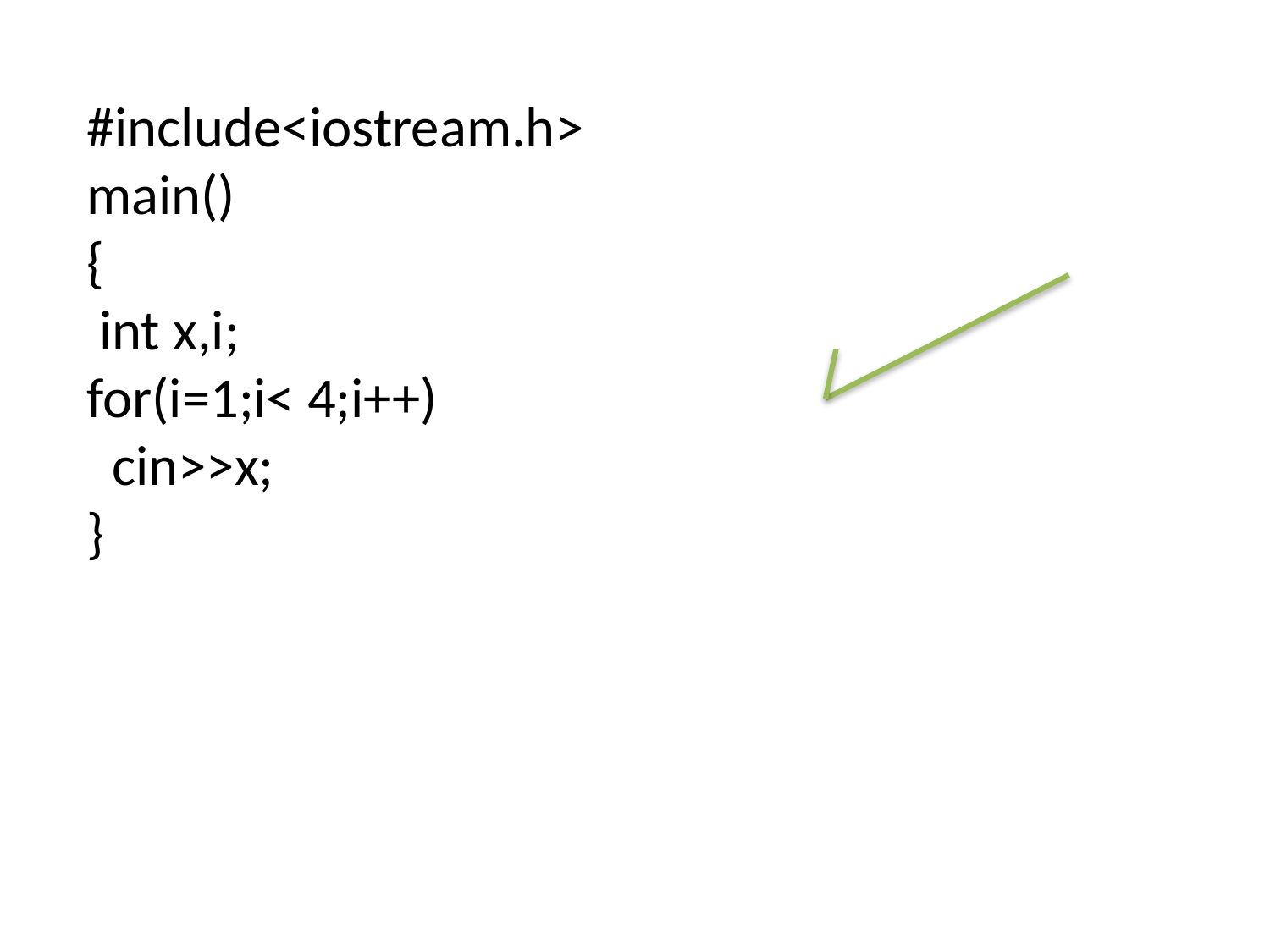

#include<iostream.h>
main()
{
 int x,i;
for(i=1;i< 4;i++)
  cin>>x;
}